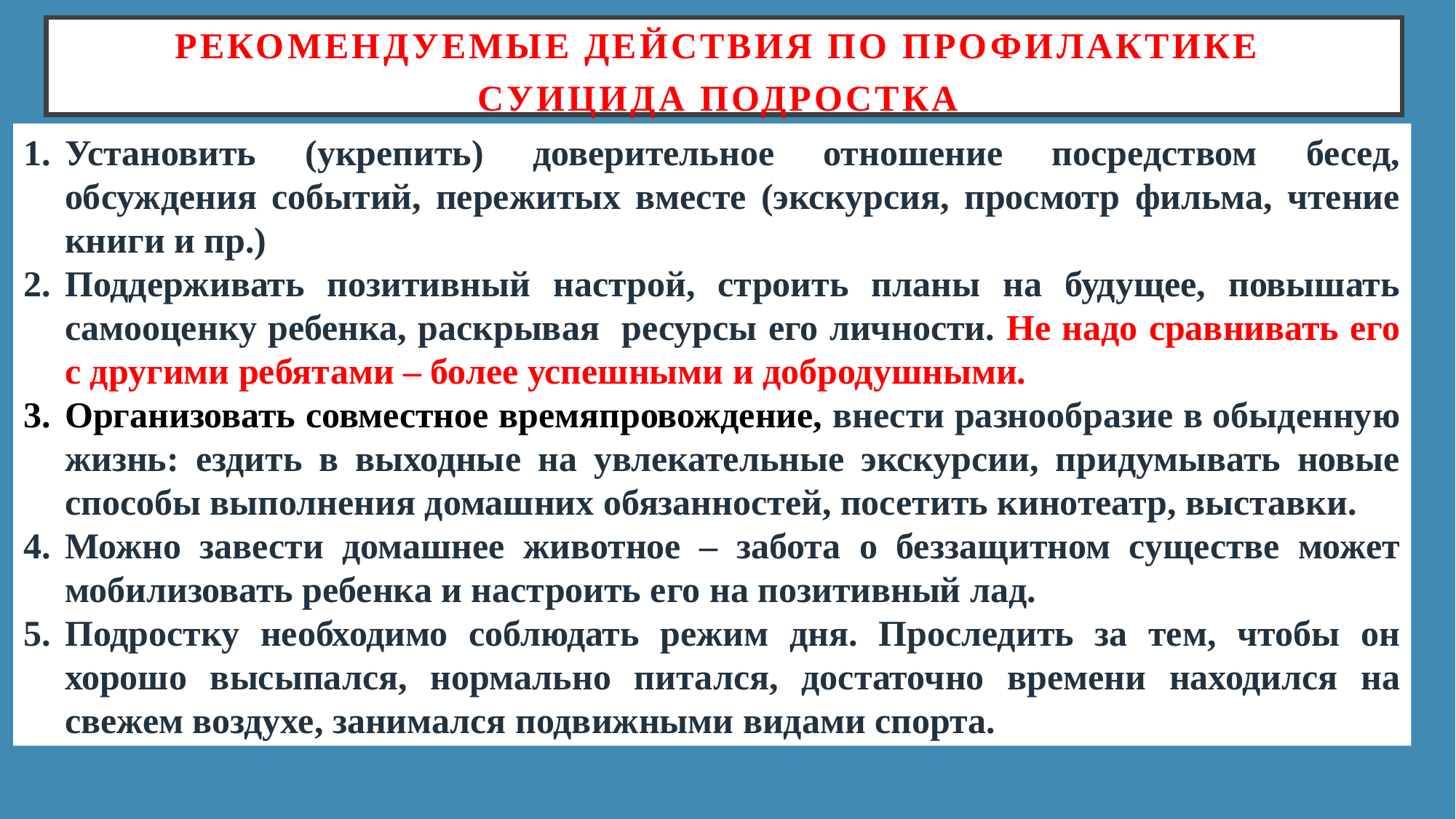

Рекомендуемые действия по профилактике  суицида подростка
Установить (укрепить) доверительное отношение посредством бесед, обсуждения событий, пережитых вместе (экскурсия, просмотр фильма, чтение книги и пр.)
Поддерживать позитивный настрой, строить планы на будущее, повышать самооценку ребенка, раскрывая  ресурсы его личности. Не надо сравнивать его с другими ребятами – более успешными и добродушными.
Организовать совместное времяпровождение, внести разнообразие в обыденную жизнь: ездить в выходные на увлекательные экскурсии, придумывать новые способы выполнения домашних обязанностей, посетить кинотеатр, выставки.
Можно завести домашнее животное – забота о беззащитном существе может мобилизовать ребенка и настроить его на позитивный лад.
Подростку необходимо соблюдать режим дня. Проследить за тем, чтобы он хорошо высыпался, нормально питался, достаточно времени находился на свежем воздухе, занимался подвижными видами спорта.